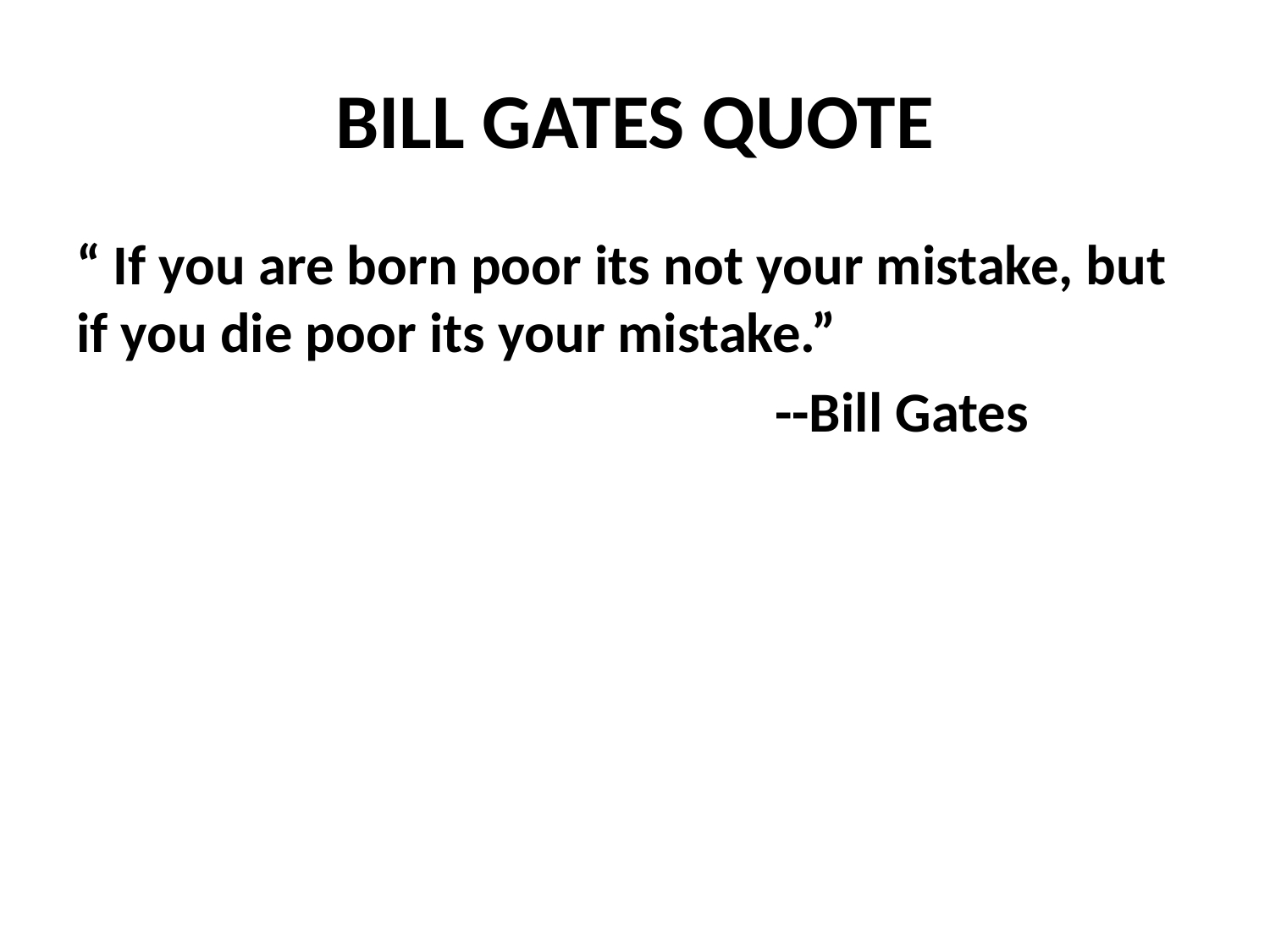

# BILL GATES QUOTE
“ If you are born poor its not your mistake, but if you die poor its your mistake.”
                                                       --Bill Gates